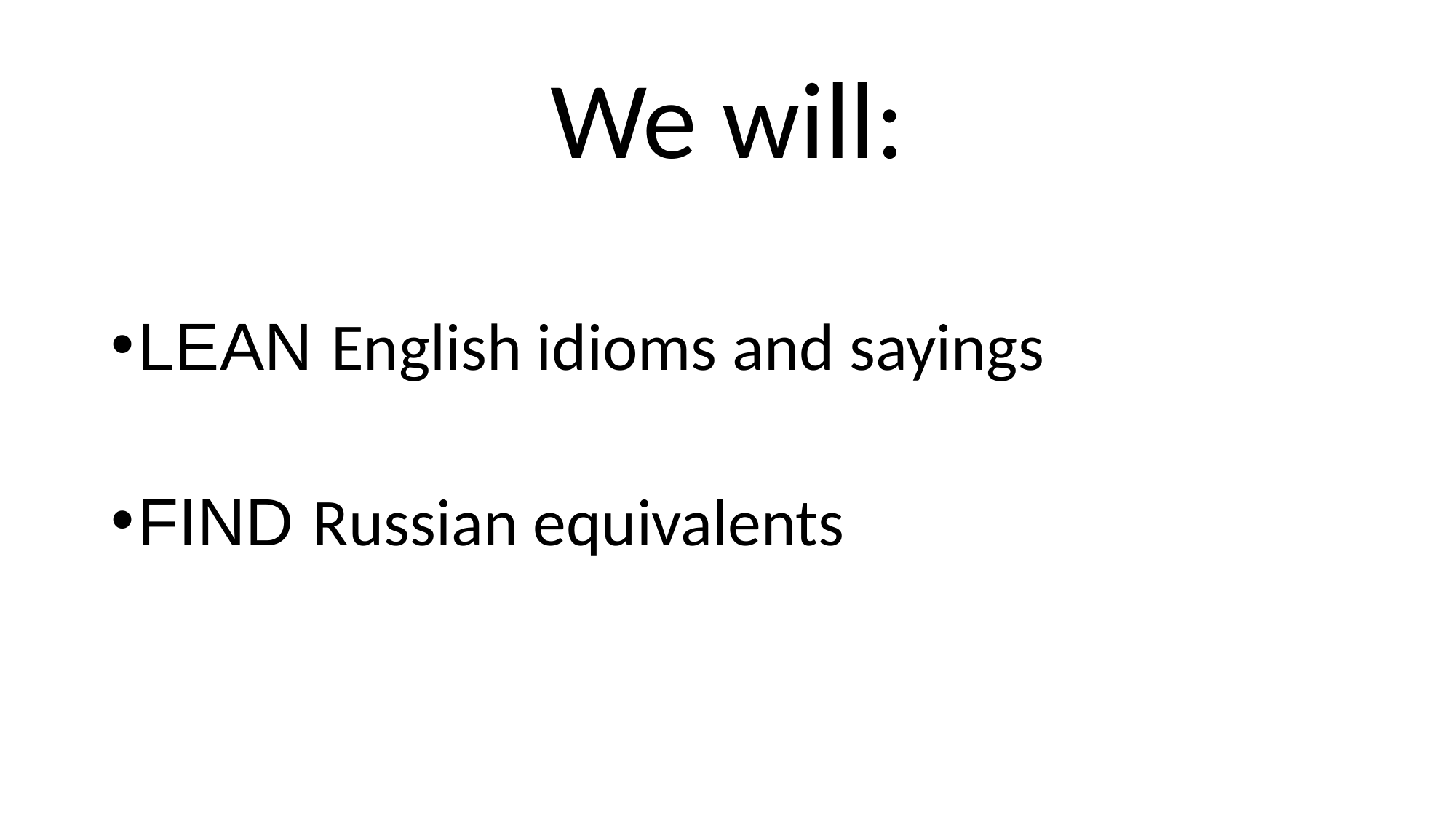

# We will:
Lean English idioms and sayings
find Russian equivalents